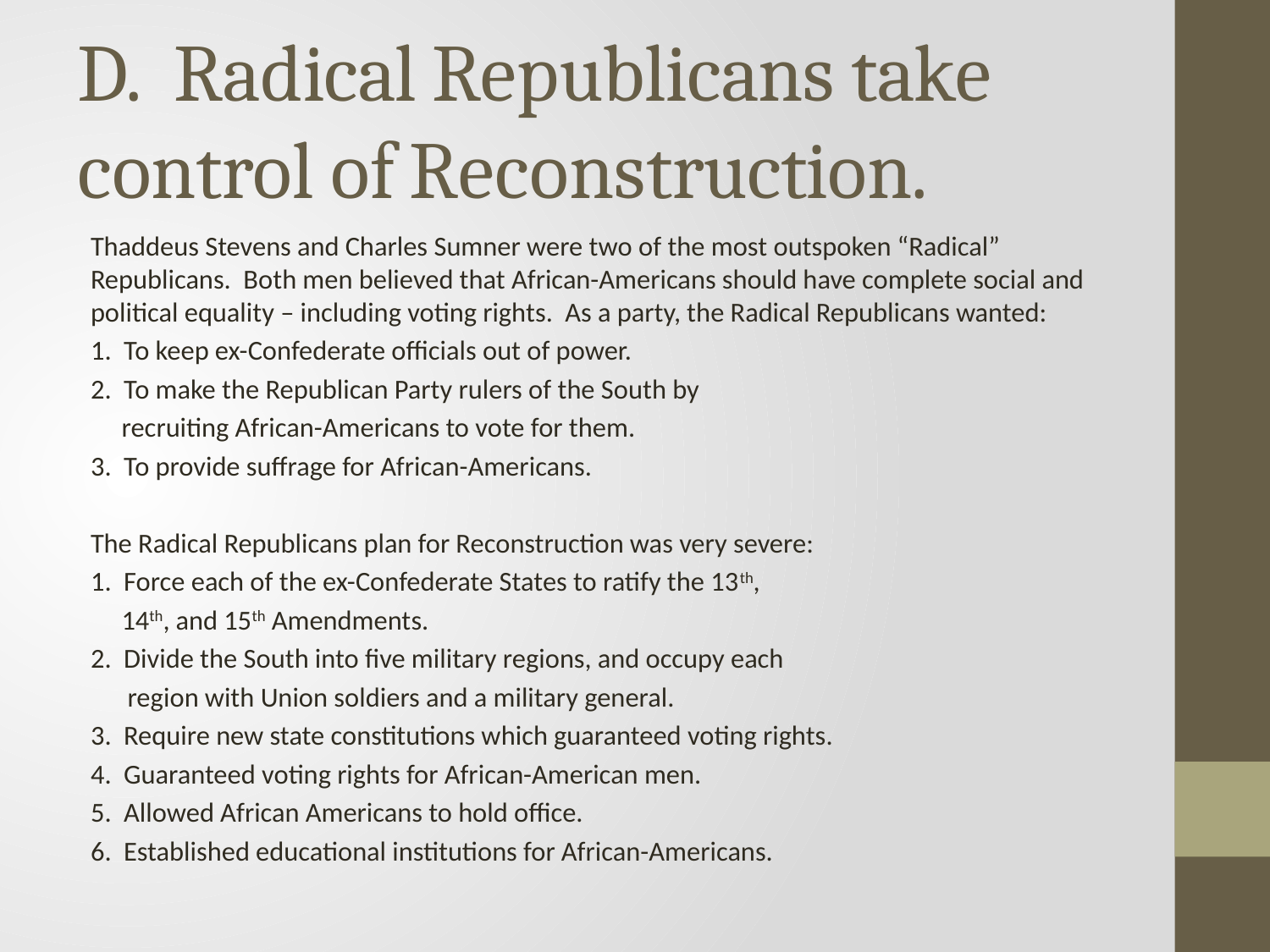

# D.  Radical Republicans take control of Reconstruction.
Thaddeus Stevens and Charles Sumner were two of the most outspoken “Radical” Republicans.  Both men believed that African-Americans should have complete social and political equality – including voting rights.  As a party, the Radical Republicans wanted:
	1.  To keep ex-Confederate officials out of power.
	2.  To make the Republican Party rulers of the South by
	     recruiting African-Americans to vote for them.
	3.  To provide suffrage for African-Americans.

The Radical Republicans plan for Reconstruction was very severe:
	1.  Force each of the ex-Confederate States to ratify the 13th,
	     14th, and 15th Amendments.
	2.  Divide the South into five military regions, and occupy each
	      region with Union soldiers and a military general.
	3.  Require new state constitutions which guaranteed voting rights.
	4.  Guaranteed voting rights for African-American men.
	5.  Allowed African Americans to hold office.
	6.  Established educational institutions for African-Americans.